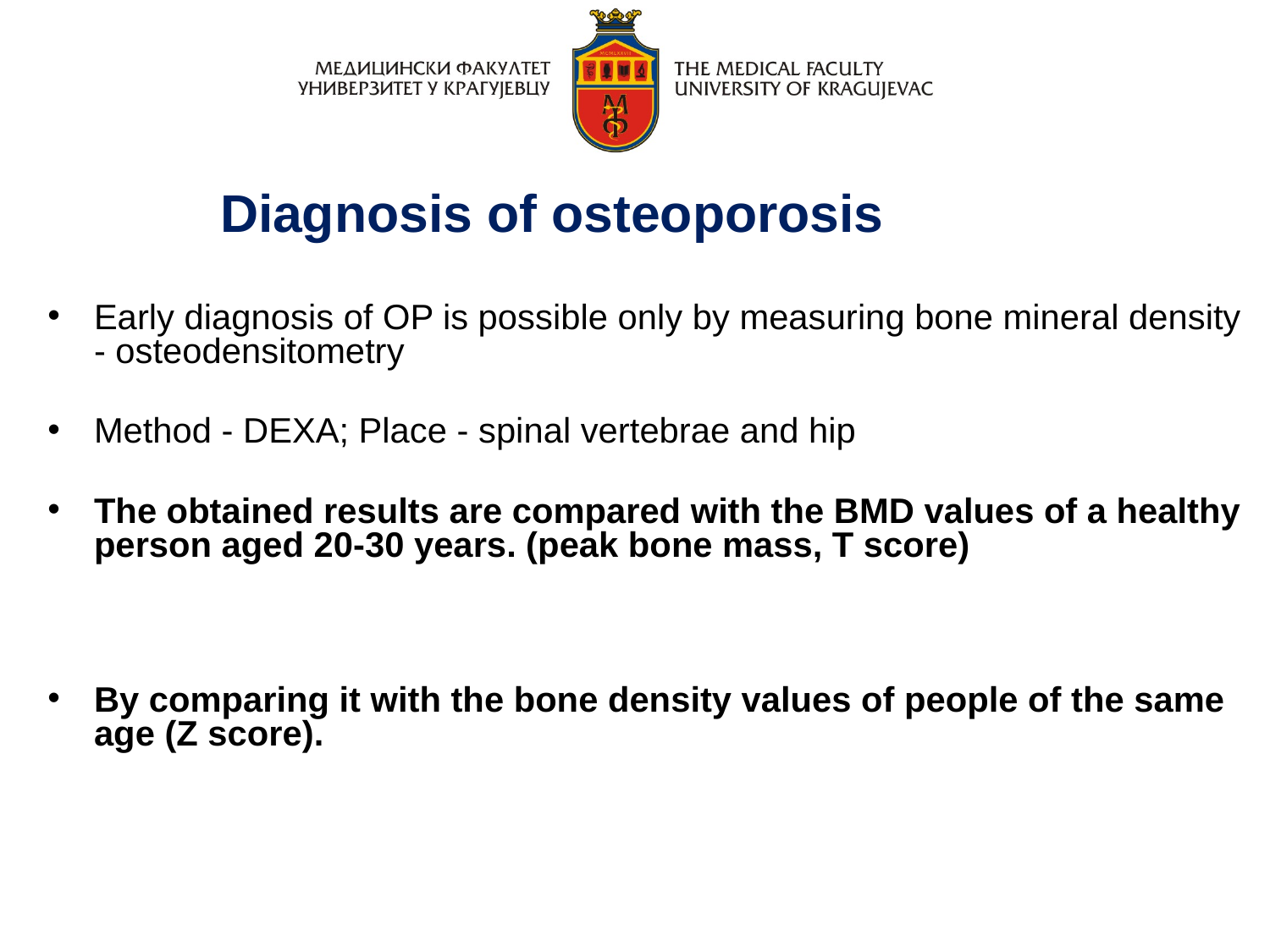

Diagnosis of osteoporosis
Early diagnosis of OP is possible only by measuring bone mineral density - osteodensitometry

Method - DEXA; Place - spinal vertebrae and hip

The obtained results are compared with the BMD values of a healthy person aged 20-30 years. (peak bone mass, T score)

By comparing it with the bone density values of people of the same age (Z score).